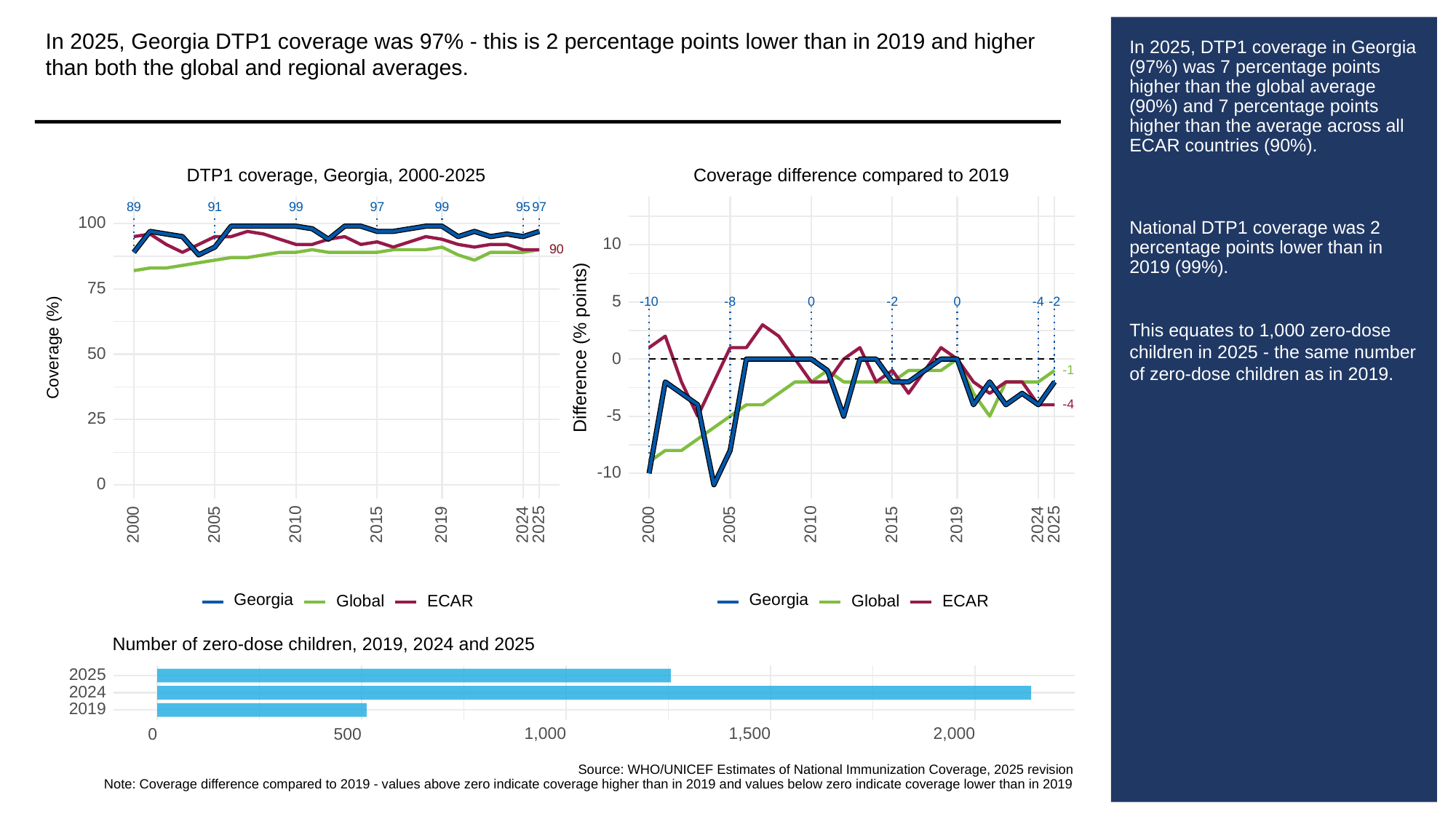

In 2025, Georgia DTP1 coverage was 97% - this is 2 percentage points lower than in 2019 and higher than both the global and regional averages.
# In 2025, DTP1 coverage in Georgia (97%) was 7 percentage points higher than the global average (90%) and 7 percentage points higher than the average across all ECAR countries (90%).

National DTP1 coverage was 2 percentage points lower than in 2019 (99%).

This equates to 1,000 zero-dose children in 2025 - the same number of zero-dose children as in 2019.

DTP1 coverage, Georgia, 2000-2025
Coverage difference compared to 2019

89
91
99
97
99
95
97

100

10

90
90

75

5
-10
-8
0
0
-2
-2
-4

Difference (% points)
Coverage (%)
50
0

-1

-4
-5
25

-10

0

2000
2005
2010
2015
2019
2024
2025
2000
2005
2010
2015
2019
2024
2025
Georgia
Georgia
Global
ECAR
Global
ECAR

Number of zero-dose children, 2019, 2024 and 2025

2025

2024

2019

1,000
1,500
2,000
0
500
Source: WHO/UNICEF Estimates of National Immunization Coverage, 2025 revision
Note: Coverage difference compared to 2019 - values above zero indicate coverage higher than in 2019 and values below zero indicate coverage lower than in 2019